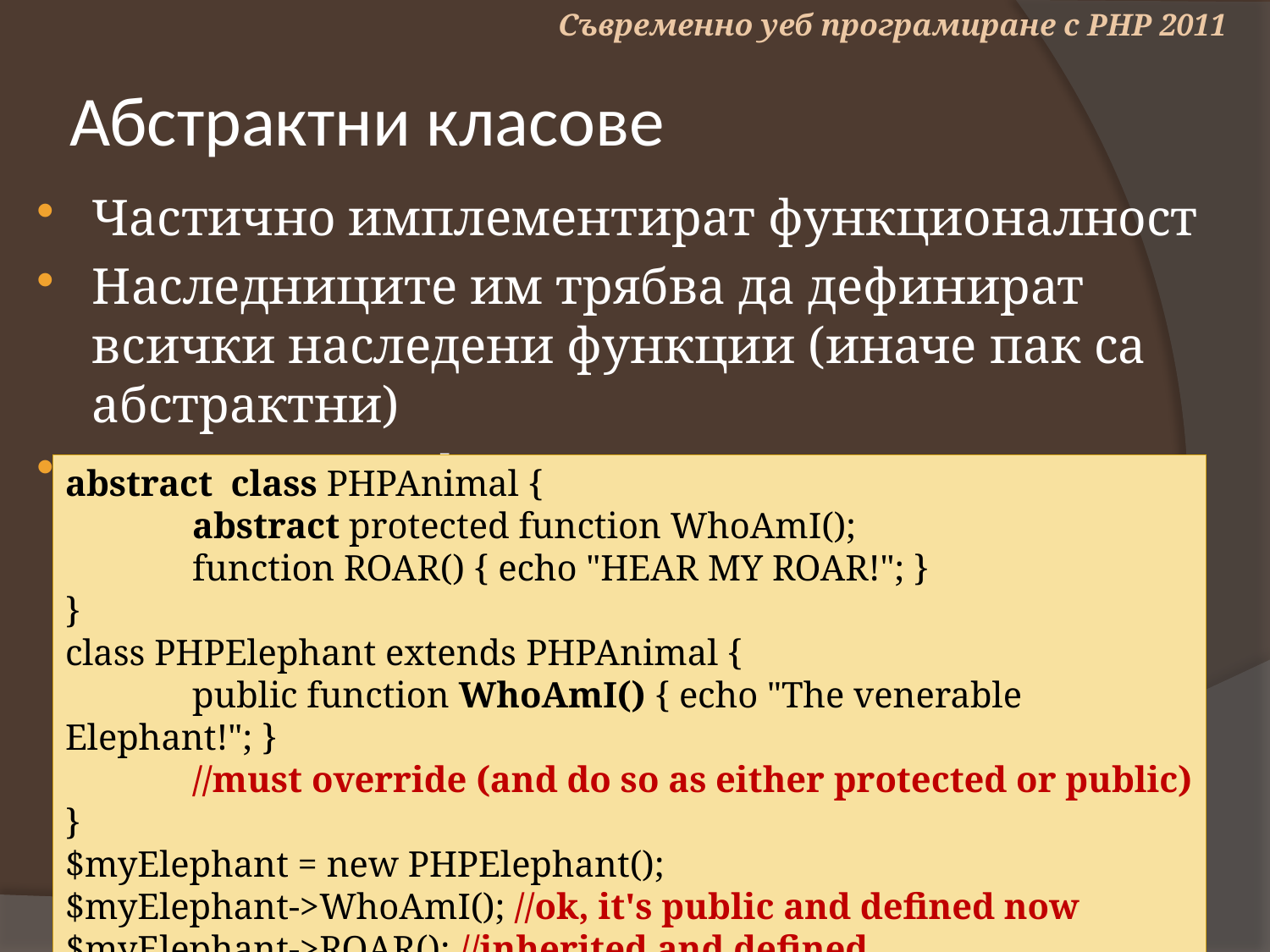

Съвременно уеб програмиране с PHP 2011
# Абстрактни класове
Частично имплементират функционалност
Наследниците им трябва да дефинират всички наследени функции (иначе пак са абстрактни)
Наследените функции само разширяват видимост
abstract  class PHPAnimal {
	abstract protected function WhoAmI();
	function ROAR() { echo "HEAR MY ROAR!"; }
}
class PHPElephant extends PHPAnimal {
	public function WhoAmI() { echo "The venerable Elephant!"; }
	//must override (and do so as either protected or public)
}
$myElephant = new PHPElephant();
$myElephant->WhoAmI(); //ok, it's public and defined now
$myElephant->ROAR(); //inherited and defined